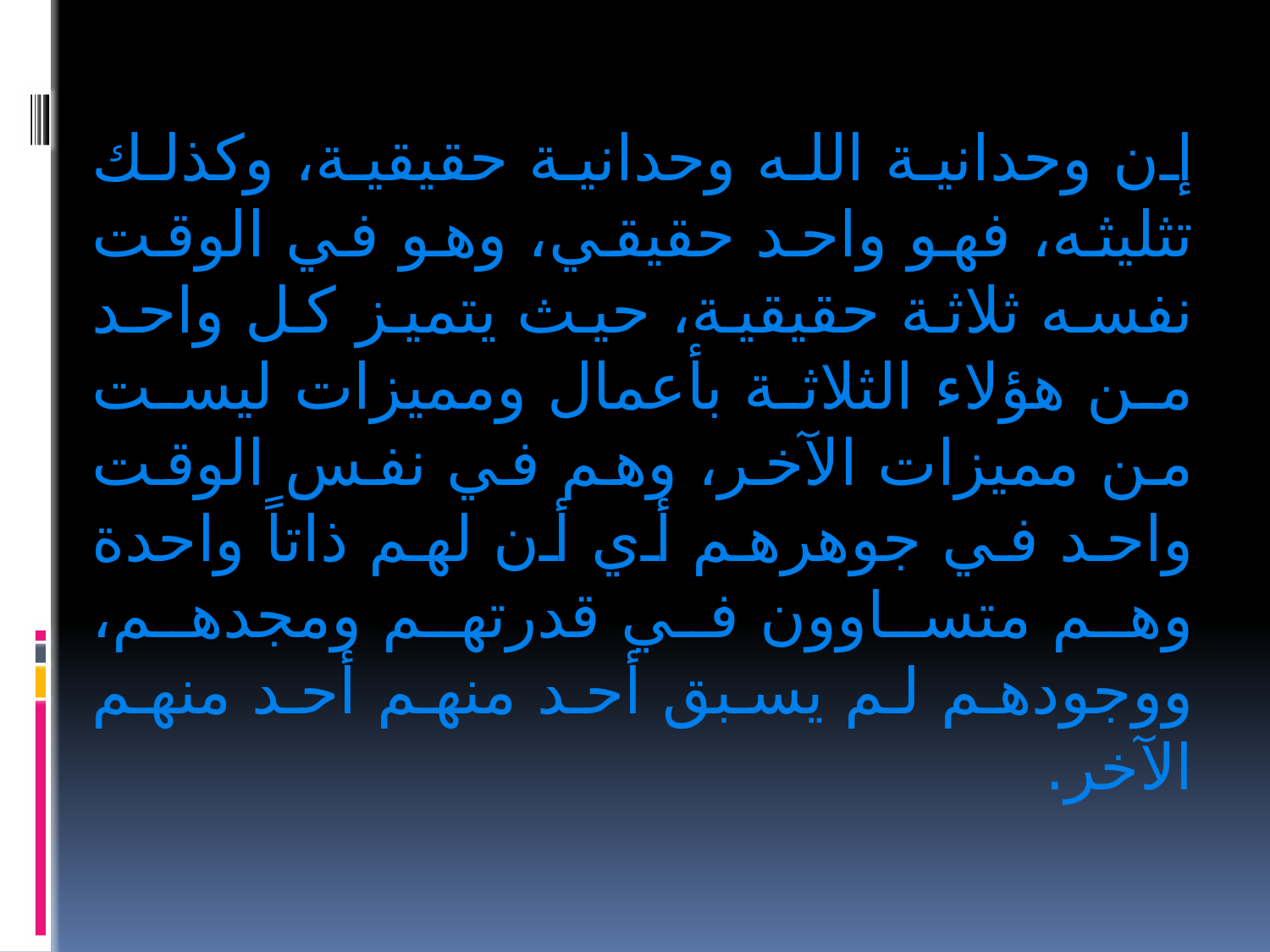

إن وحدانية الله وحدانية حقيقية، وكذلك تثليثه، فهو واحد حقيقي، وهو في الوقت نفسه ثلاثة حقيقية، حيث يتميز كل واحد من هؤلاء الثلاثة بأعمال ومميزات ليست من مميزات الآخر، وهم في نفس الوقت واحد في جوهرهم أي أن لهم ذاتاً واحدة وهم متساوون في قدرتهم ومجدهم، ووجودهم لم يسبق أحد منهم أحد منهم الآخر.